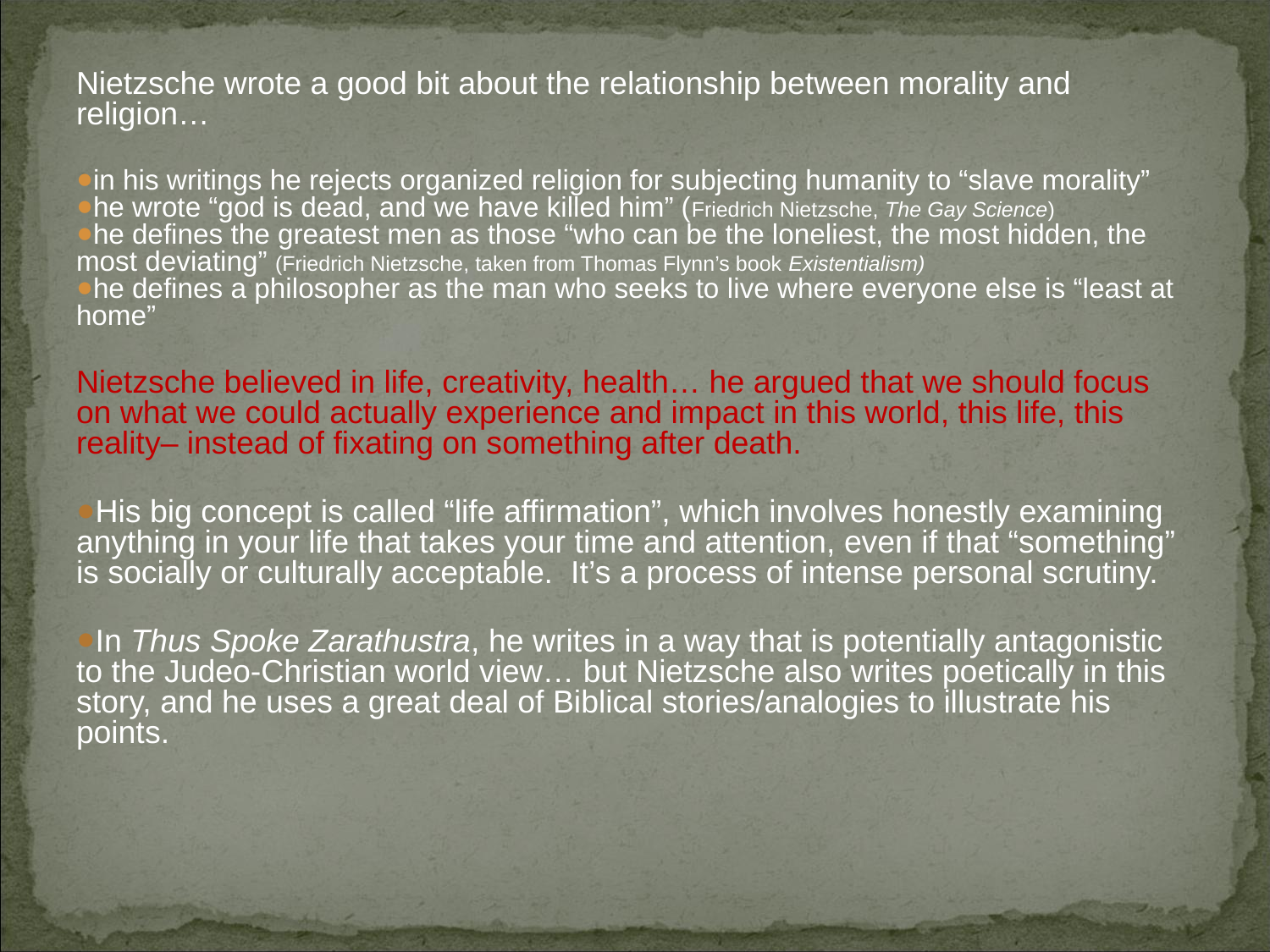

Nietzsche wrote a good bit about the relationship between morality and religion…

in his writings he rejects organized religion for subjecting humanity to “slave morality”
he wrote “god is dead, and we have killed him” (Friedrich Nietzsche, The Gay Science)
he defines the greatest men as those “who can be the loneliest, the most hidden, the most deviating” (Friedrich Nietzsche, taken from Thomas Flynn’s book Existentialism)
he defines a philosopher as the man who seeks to live where everyone else is “least at home”

Nietzsche believed in life, creativity, health… he argued that we should focus on what we could actually experience and impact in this world, this life, this reality– instead of fixating on something after death.

His big concept is called “life affirmation”, which involves honestly examining anything in your life that takes your time and attention, even if that “something” is socially or culturally acceptable.  It’s a process of intense personal scrutiny.

In Thus Spoke Zarathustra, he writes in a way that is potentially antagonistic to the Judeo-Christian world view… but Nietzsche also writes poetically in this story, and he uses a great deal of Biblical stories/analogies to illustrate his points.